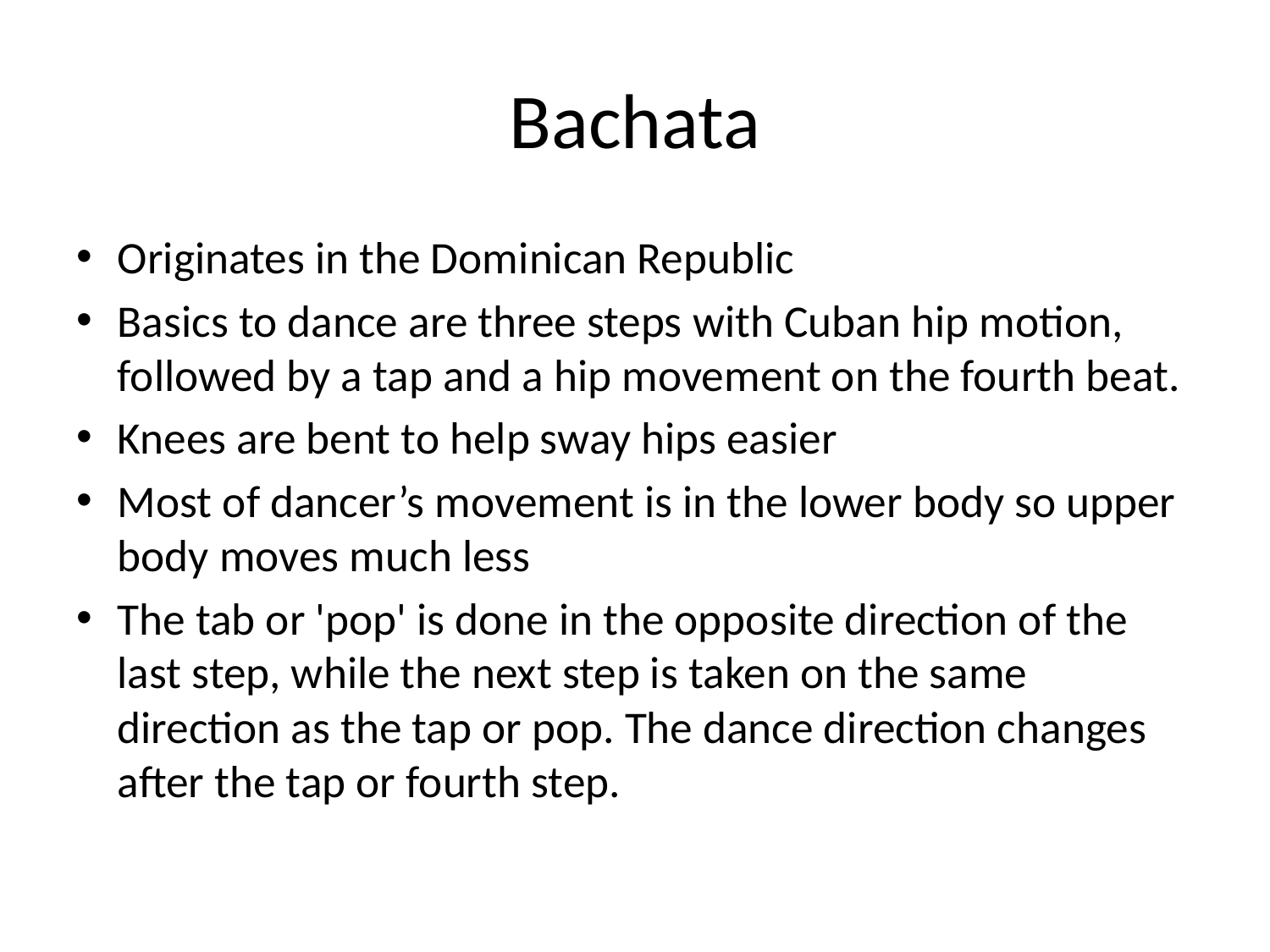

# Bachata
Originates in the Dominican Republic
Basics to dance are three steps with Cuban hip motion, followed by a tap and a hip movement on the fourth beat.
Knees are bent to help sway hips easier
Most of dancer’s movement is in the lower body so upper body moves much less
The tab or 'pop' is done in the opposite direction of the last step, while the next step is taken on the same direction as the tap or pop. The dance direction changes after the tap or fourth step.